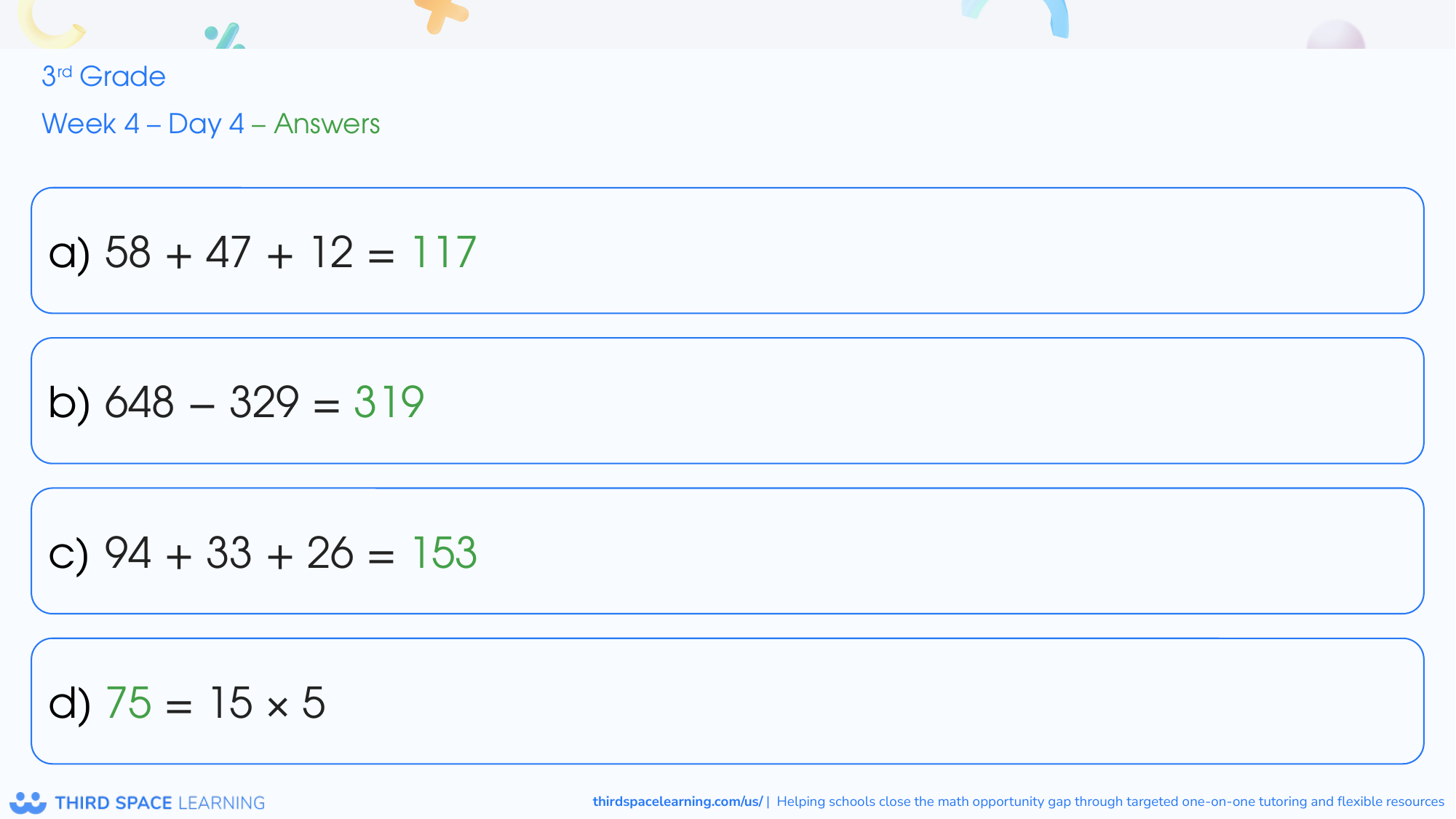

3rd Grade
Week 4 – Day 4 – Answers
58 + 47 + 12 = 117
648 − 329 = 319
94 + 33 + 26 = 153
75 = 15 × 5